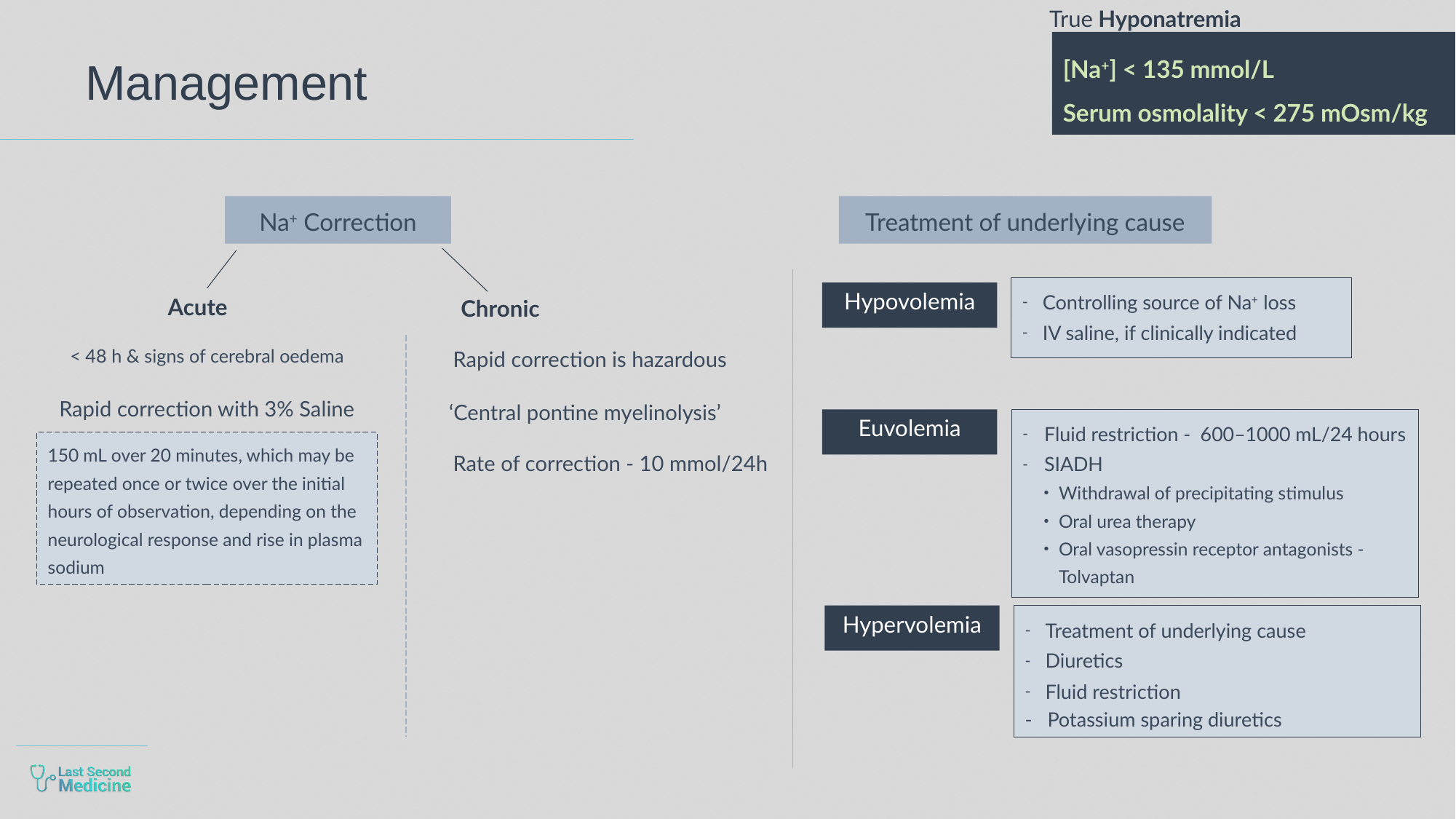

True Hyponatremia
# Management
[Na+] < 135 mmol/L
Serum osmolality < 275 mOsm/kg
Na+ Correction
Treatment of underlying cause
Controlling source of Na+ loss
IV saline, if clinically indicated
Hypovolemia
Acute
Chronic
Rapid correction is hazardous
< 48 h & signs of cerebral oedema
Rapid correction with 3% Saline
‘Central pontine myelinolysis’
Euvolemia
Fluid restriction -  600–1000 mL/24 hours
SIADH
Withdrawal of precipitating stimulus
Oral urea therapy
Oral vasopressin receptor antagonists - Tolvaptan
150 mL over 20 minutes, which may be repeated once or twice over the initial hours of observation, depending on the neurological response and rise in plasma sodium
Rate of correction - 10 mmol/24h
Hypervolemia
Treatment of underlying cause
Diuretics
Fluid restriction

-   Potassium sparing diuretics